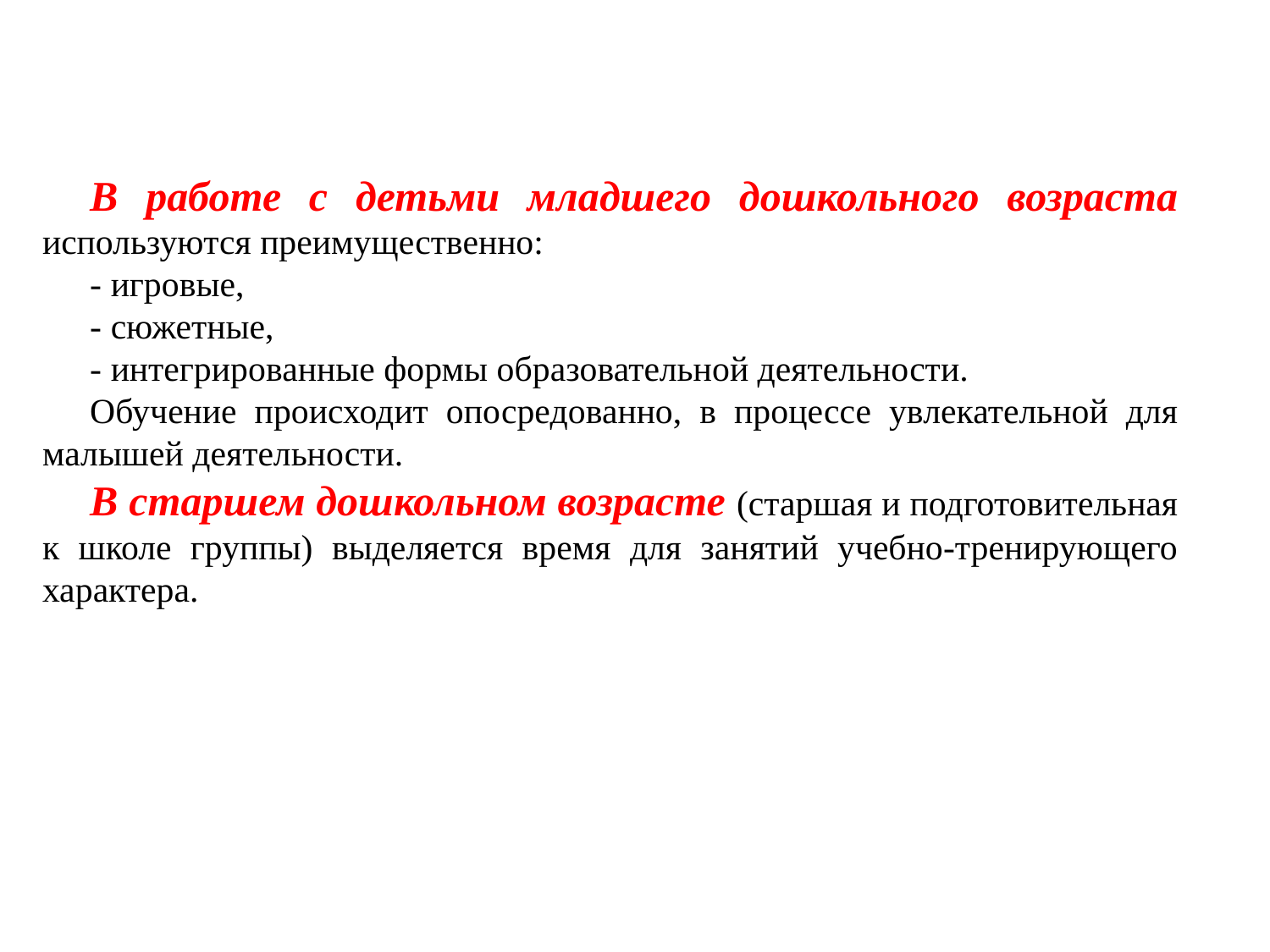

В работе с детьми младшего дошкольного возраста используются преимущественно:
- игровые,
- сюжетные,
- интегрированные формы образовательной деятельности.
Обучение происходит опосредованно, в процессе увлекательной для малышей деятельности.
В старшем дошкольном возрасте (старшая и подготовительная к школе группы) выделяется время для занятий учебно-тренирующего характера.